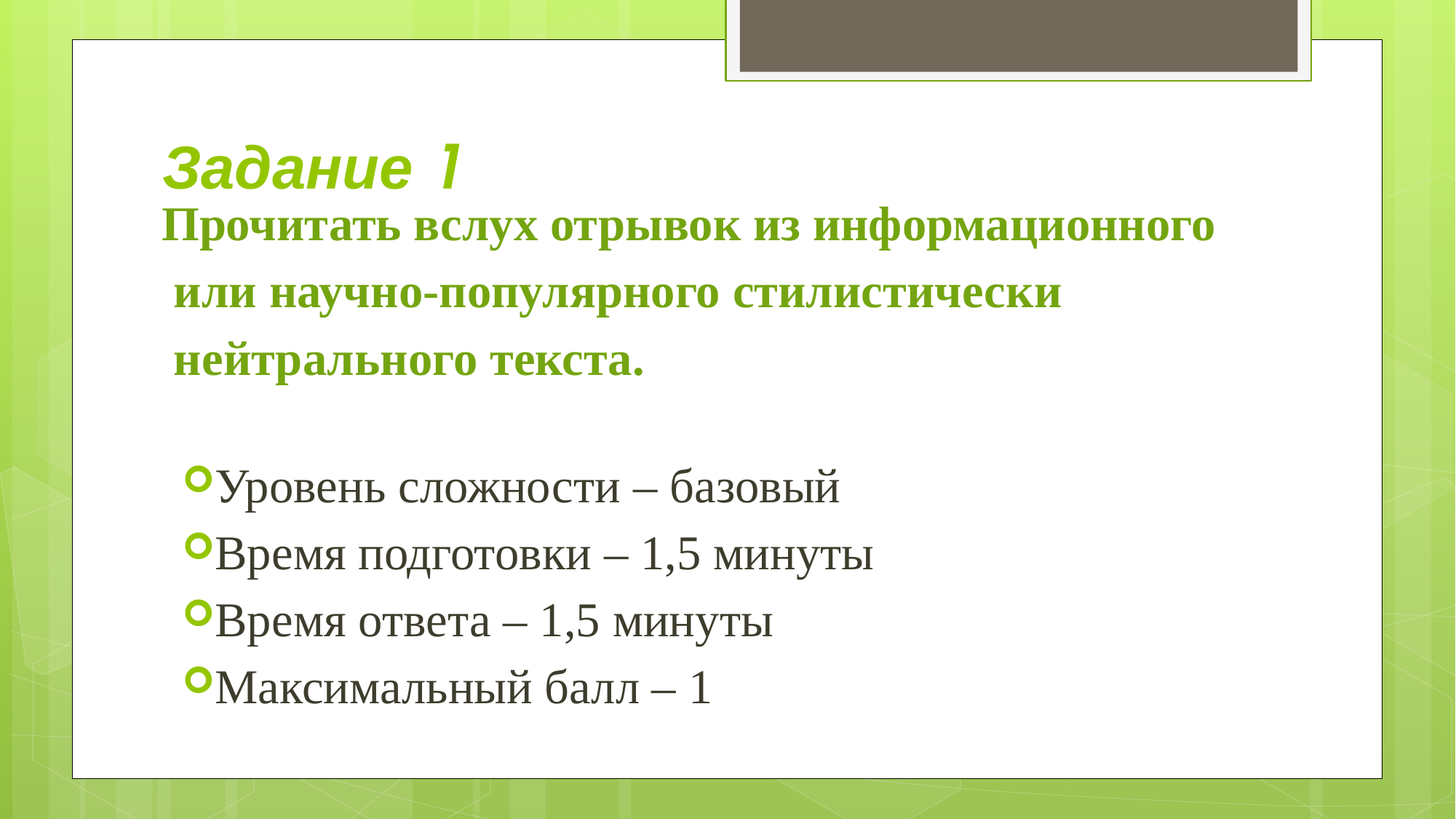

# Задание 1
Прочитать вслух отрывок из информационного

 или научно-популярного стилистически

 нейтрального текста.

Уровень сложности – базовый

Время подготовки – 1,5 минуты

Время ответа – 1,5 минуты

Максимальный балл – 1